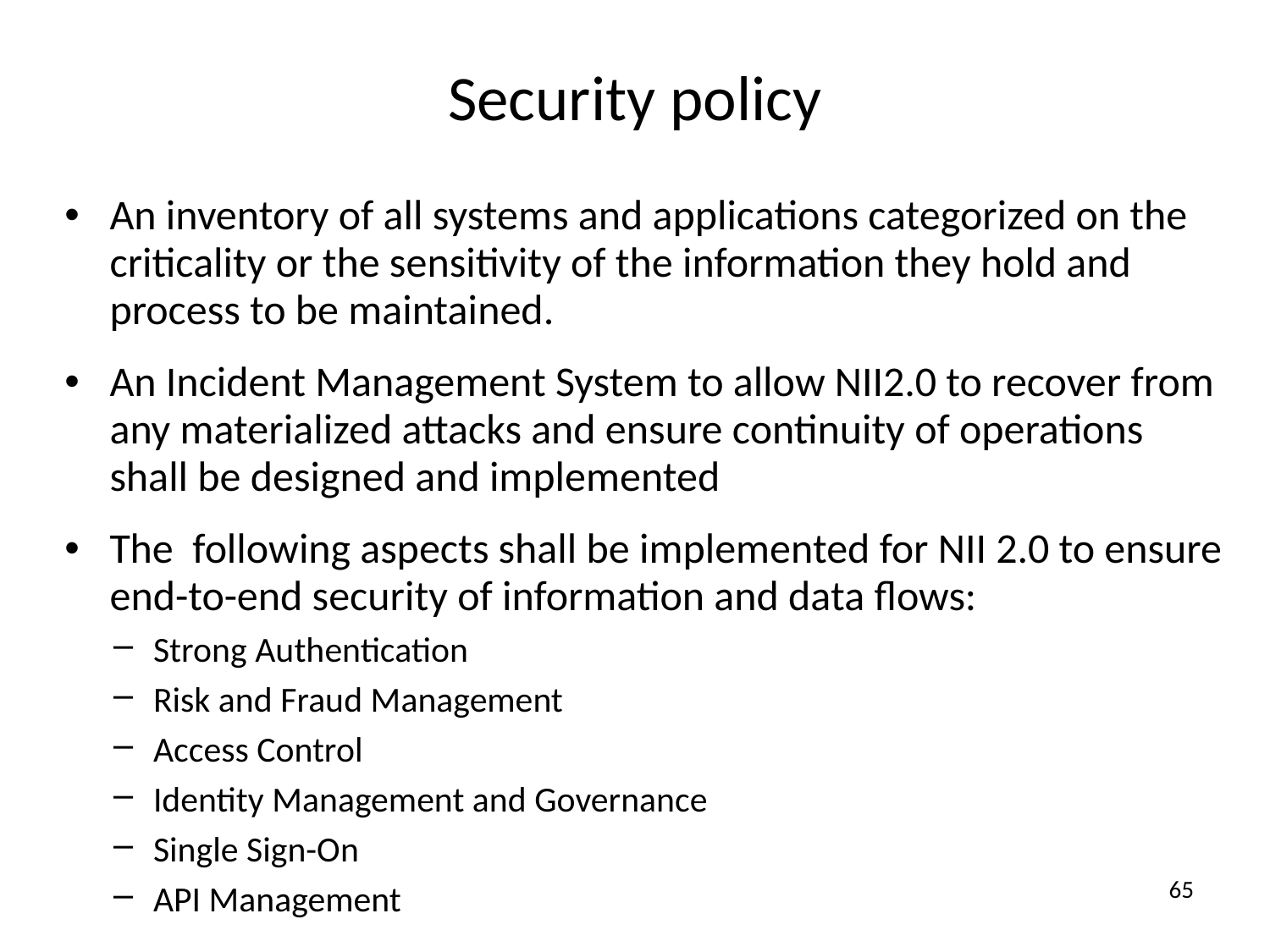

Security policy
An inventory of all systems and applications categorized on the criticality or the sensitivity of the information they hold and process to be maintained.
An Incident Management System to allow NII2.0 to recover from any materialized attacks and ensure continuity of operations shall be designed and implemented
The  following aspects shall be implemented for NII 2.0 to ensure end-to-end security of information and data flows:
Strong Authentication
Risk and Fraud Management
Access Control
Identity Management and Governance
Single Sign-On
API Management

65